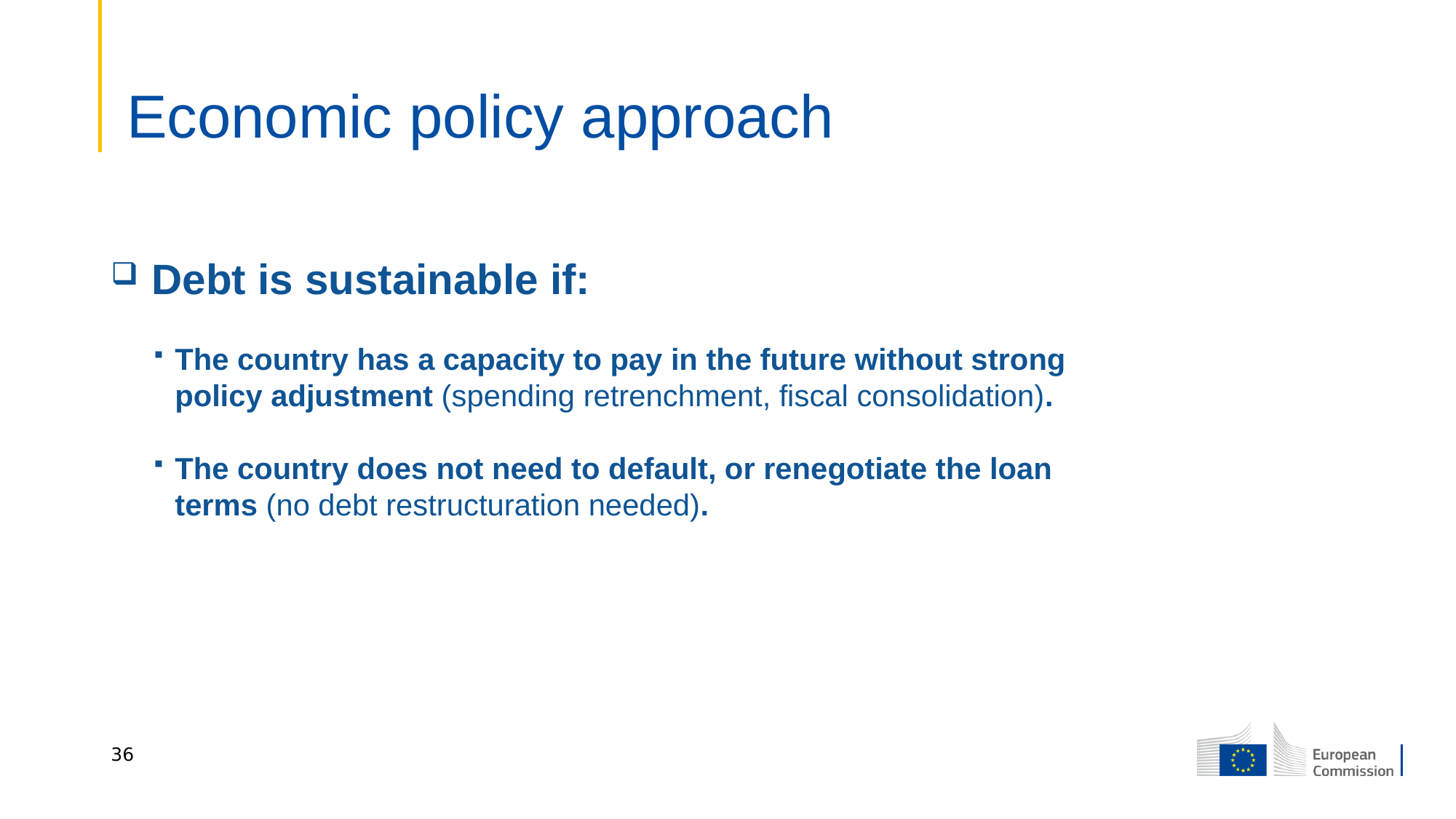

# Economic policy approach
Debt is sustainable if:
The country has a capacity to pay in the future without strong policy adjustment (spending retrenchment, fiscal consolidation).
The country does not need to default, or renegotiate the loan terms (no debt restructuration needed).
36